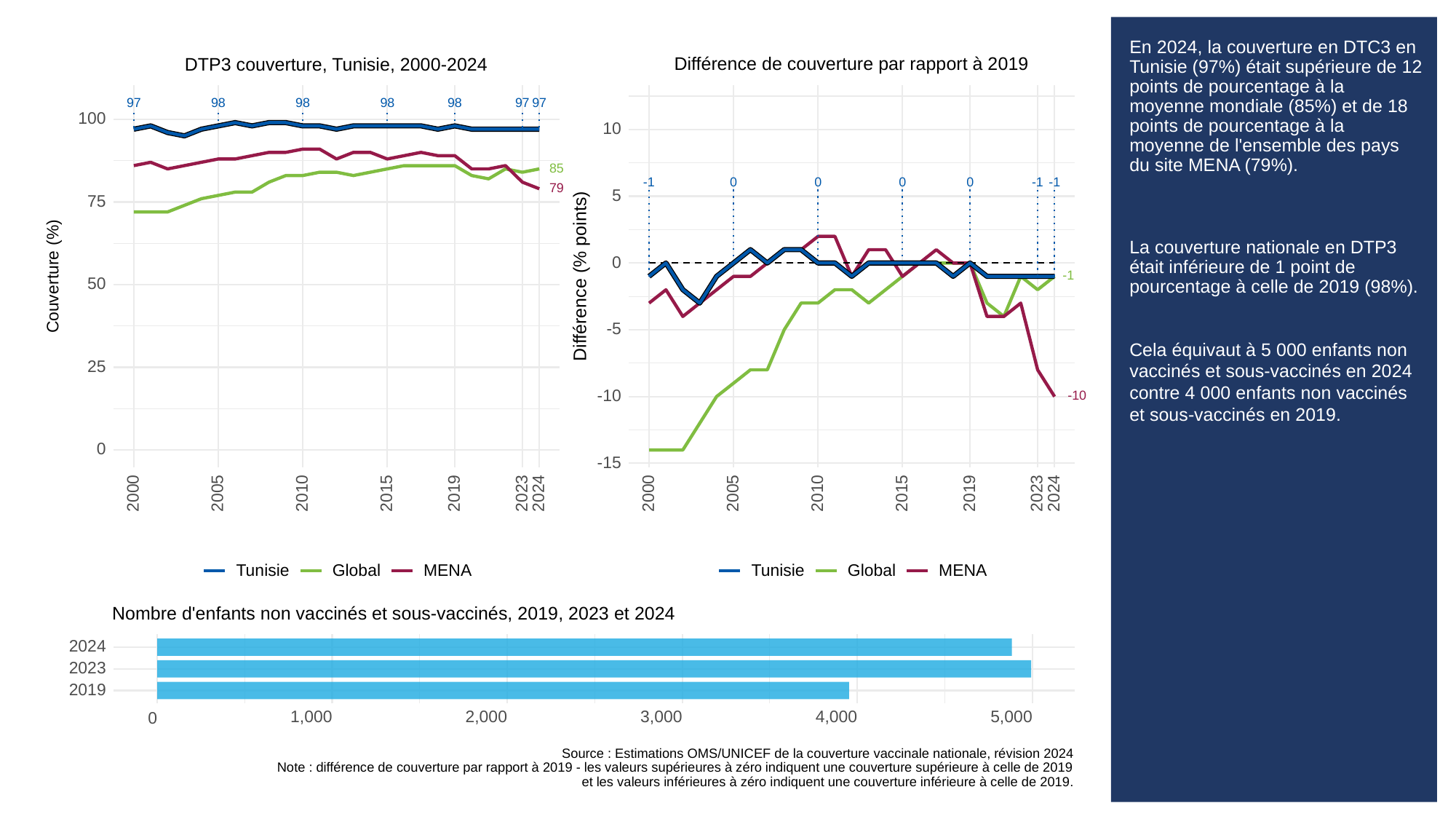

# En 2024, la couverture en DTC3 en Tunisie (97%) était supérieure de 12 points de pourcentage à la moyenne mondiale (85%) et de 18 points de pourcentage à la moyenne de l'ensemble des pays du site MENA (79%).

La couverture nationale en DTP3 était inférieure de 1 point de pourcentage à celle de 2019 (98%).

Cela équivaut à 5 000 enfants non vaccinés et sous-vaccinés en 2024 contre 4 000 enfants non vaccinés et sous-vaccinés en 2019.

Différence de couverture par rapport à 2019
DTP3 couverture, Tunisie, 2000-2024

97
98
98
98
98
97
97

100

10

85

0
0
0
0
-1
-1
-1
79

5
75

0

Différence (% points)
Couverture (%)
-1
50

-5

25

-10
-10

0

-15

2023
2023
2000
2005
2010
2015
2019
2024
2000
2005
2010
2015
2019
2024
Global
Global
Tunisie
Tunisie
MENA
MENA

Nombre d'enfants non vaccinés et sous-vaccinés, 2019, 2023 et 2024

2024

2023

2019

1,000
2,000
3,000
4,000
5,000
0
Source : Estimations OMS/UNICEF de la couverture vaccinale nationale, révision 2024
Note : différence de couverture par rapport à 2019 - les valeurs supérieures à zéro indiquent une couverture supérieure à celle de 2019
et les valeurs inférieures à zéro indiquent une couverture inférieure à celle de 2019.